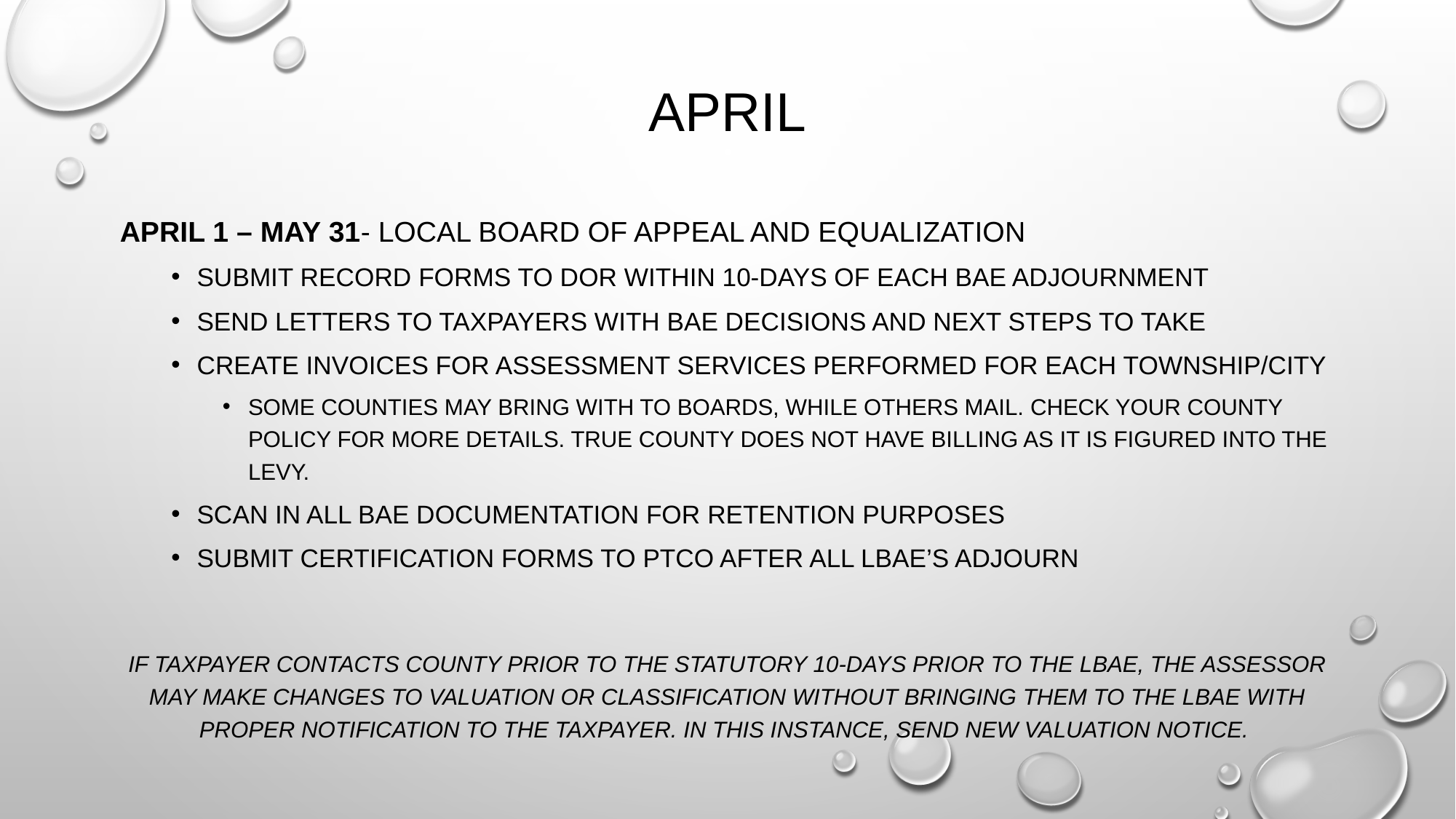

# april
april 1 – may 31- Local board of appeal and equalization
Submit record forms to dor within 10-days of each bae adjournment
Send letters to taxpayers with bae decisions and next steps to take
Create invoices for assessment services performed for each township/city
Some counties may bring with to boards, while others mail. Check your county policy for more details. True county does not have billing as it is figured into the levy.
Scan in all bae documentation for retention purposes
Submit certification forms to ptco after all lbae’s adjourn

If taxpayer contacts county prior to the statutory 10-days prior to the lbae, the assessor may make changes to valuation or classification without bringing them to the lbae with proper notification to the taxpayer. In this instance, send new valuation notice.